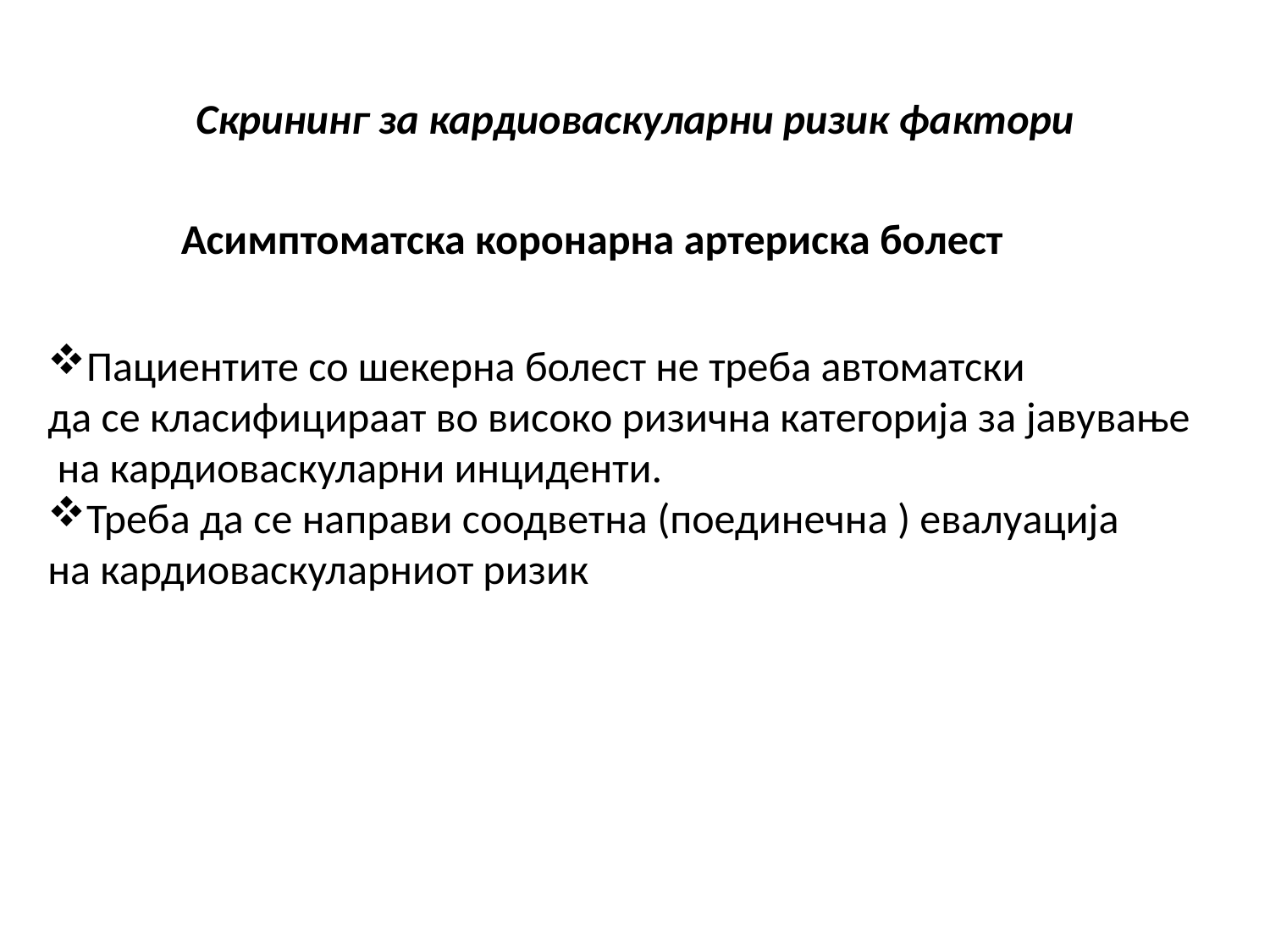

# Скрининг за кардиоваскуларни ризик фактори
Асимптоматска коронарна артериска болест
Пациентите со шекерна болест не треба автоматски
да се класифицираат во високо ризична категорија за јавување
 на кардиоваскуларни инциденти.
Треба да се направи соодветна (поединечна ) евалуација
на кардиоваскуларниот ризик